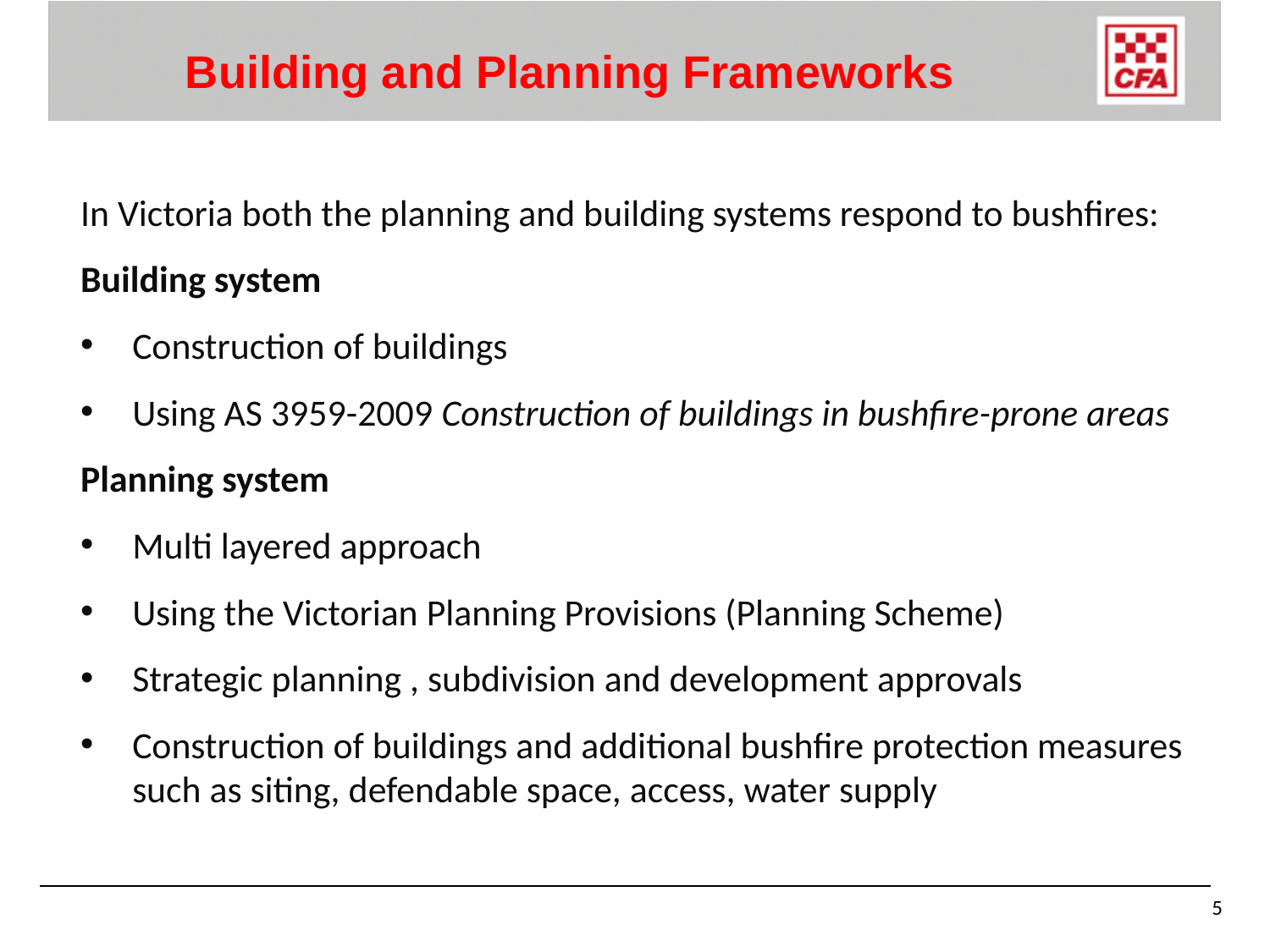

# Building and Planning Frameworks
In Victoria both the planning and building systems respond to bushfires:
Building system
Construction of buildings
Using AS 3959-2009 Construction of buildings in bushfire-prone areas
Planning system
Multi layered approach
Using the Victorian Planning Provisions (Planning Scheme)
Strategic planning , subdivision and development approvals
Construction of buildings and additional bushfire protection measures such as siting, defendable space, access, water supply